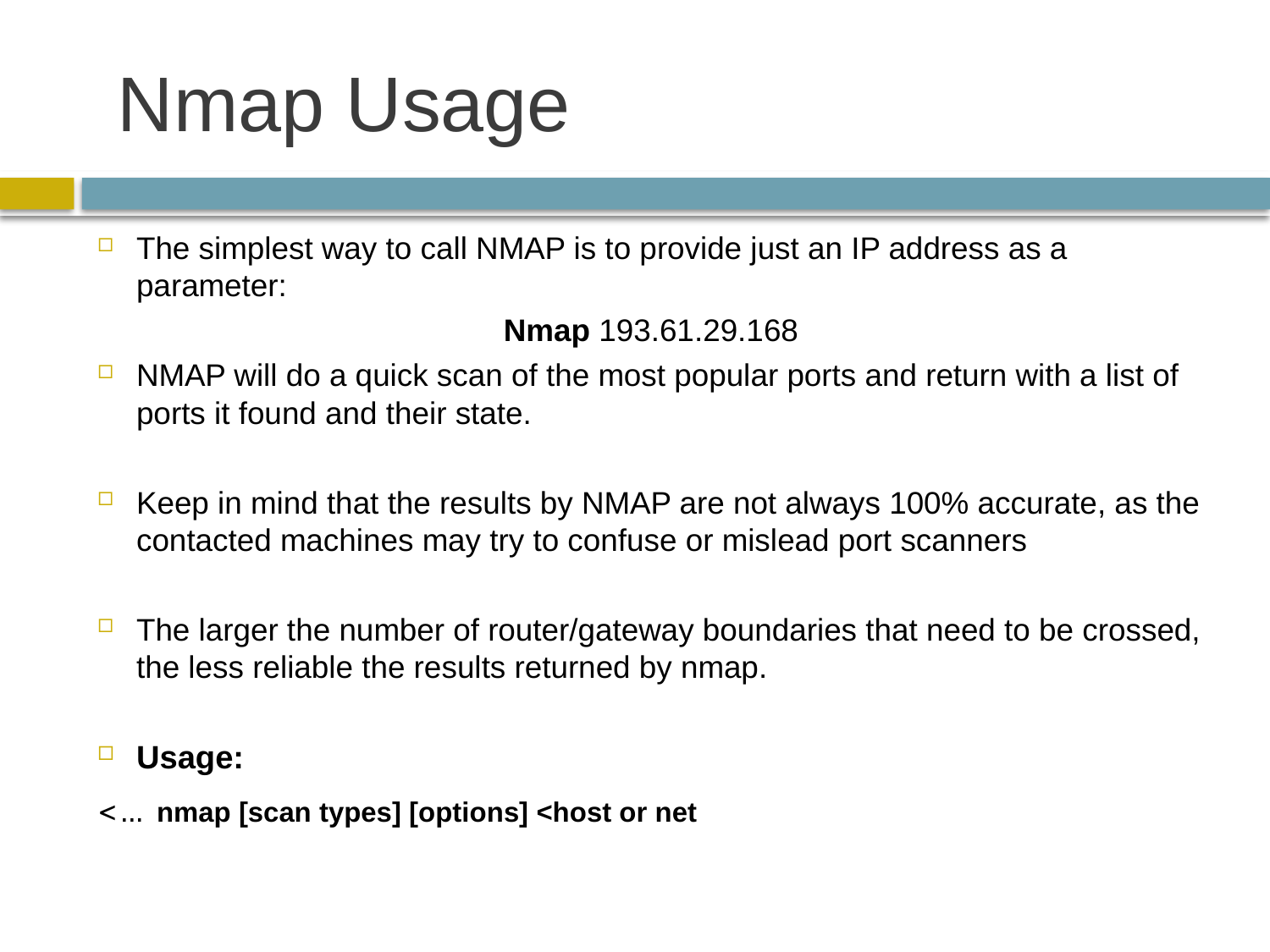

# Nmap Usage
The simplest way to call NMAP is to provide just an IP address as a parameter:
Nmap 193.61.29.168
NMAP will do a quick scan of the most popular ports and return with a list of ports it found and their state.

Keep in mind that the results by NMAP are not always 100% accurate, as the contacted machines may try to confuse or mislead port scanners

The larger the number of router/gateway boundaries that need to be crossed, the less reliable the results returned by nmap.

Usage:
 nmap [scan types] [options] <host or net …>